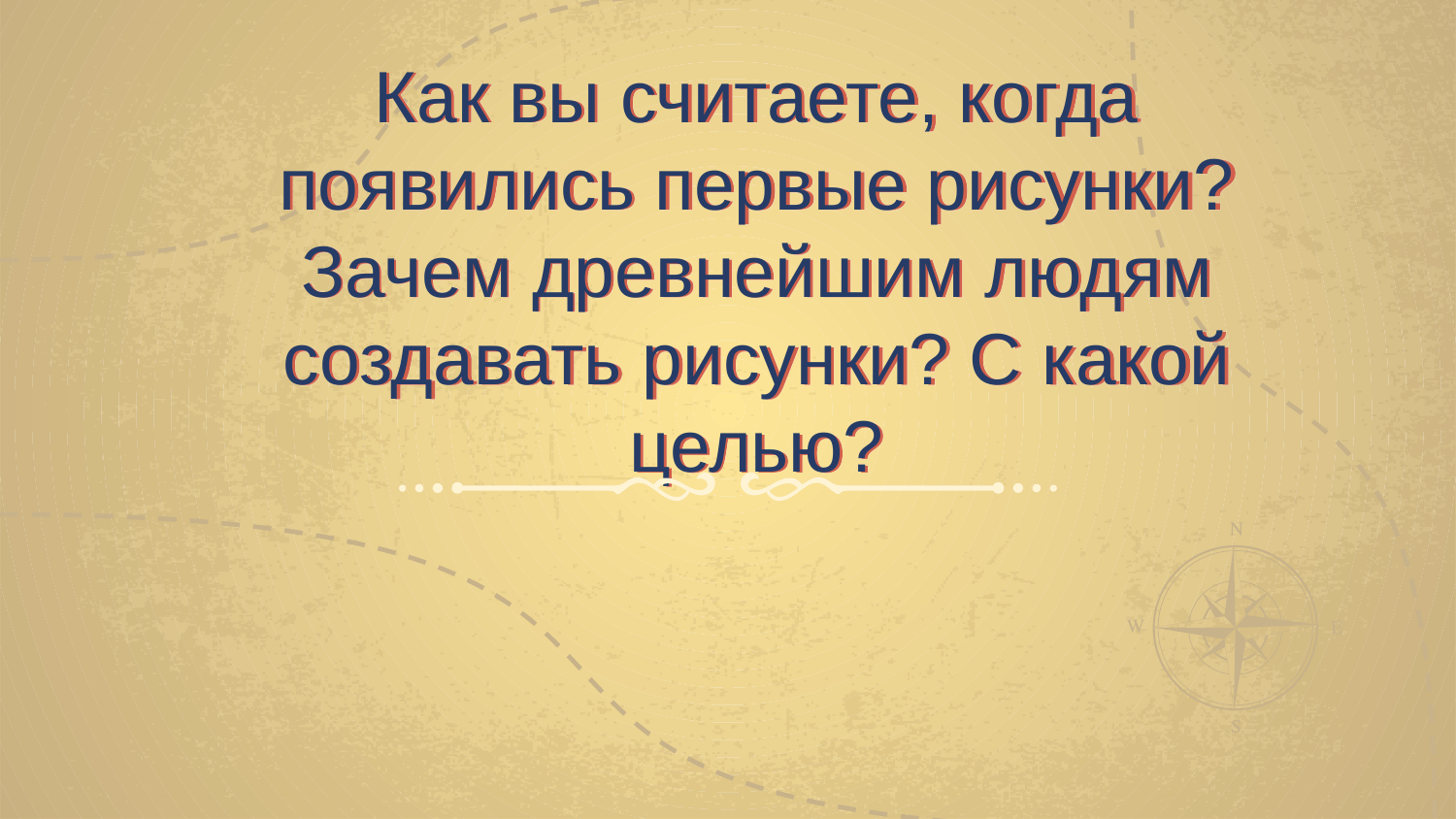

# Как вы считаете, когда появились первые рисунки? Зачем древнейшим людям создавать рисунки? С какой целью?